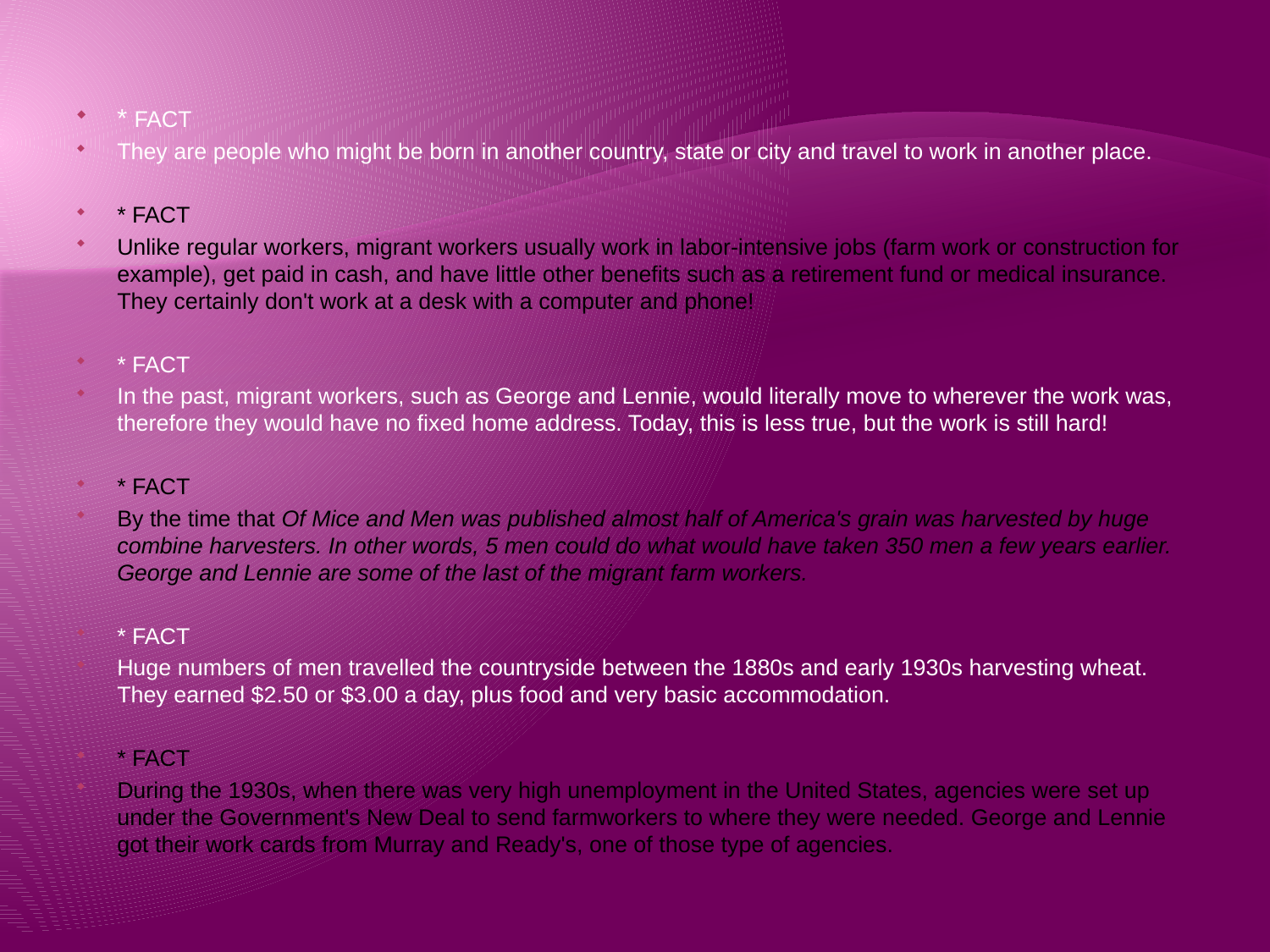

* FACT
They are people who might be born in another country, state or city and travel to work in another place.

* FACT
Unlike regular workers, migrant workers usually work in labor-intensive jobs (farm work or construction for example), get paid in cash, and have little other benefits such as a retirement fund or medical insurance. They certainly don't work at a desk with a computer and phone!

* FACT
In the past, migrant workers, such as George and Lennie, would literally move to wherever the work was, therefore they would have no fixed home address. Today, this is less true, but the work is still hard!

* FACT
By the time that Of Mice and Men was published almost half of America's grain was harvested by huge combine harvesters. In other words, 5 men could do what would have taken 350 men a few years earlier. George and Lennie are some of the last of the migrant farm workers.

* FACT
Huge numbers of men travelled the countryside between the 1880s and early 1930s harvesting wheat. They earned $2.50 or $3.00 a day, plus food and very basic accommodation.

* FACT
During the 1930s, when there was very high unemployment in the United States, agencies were set up under the Government's New Deal to send farmworkers to where they were needed. George and Lennie got their work cards from Murray and Ready's, one of those type of agencies.